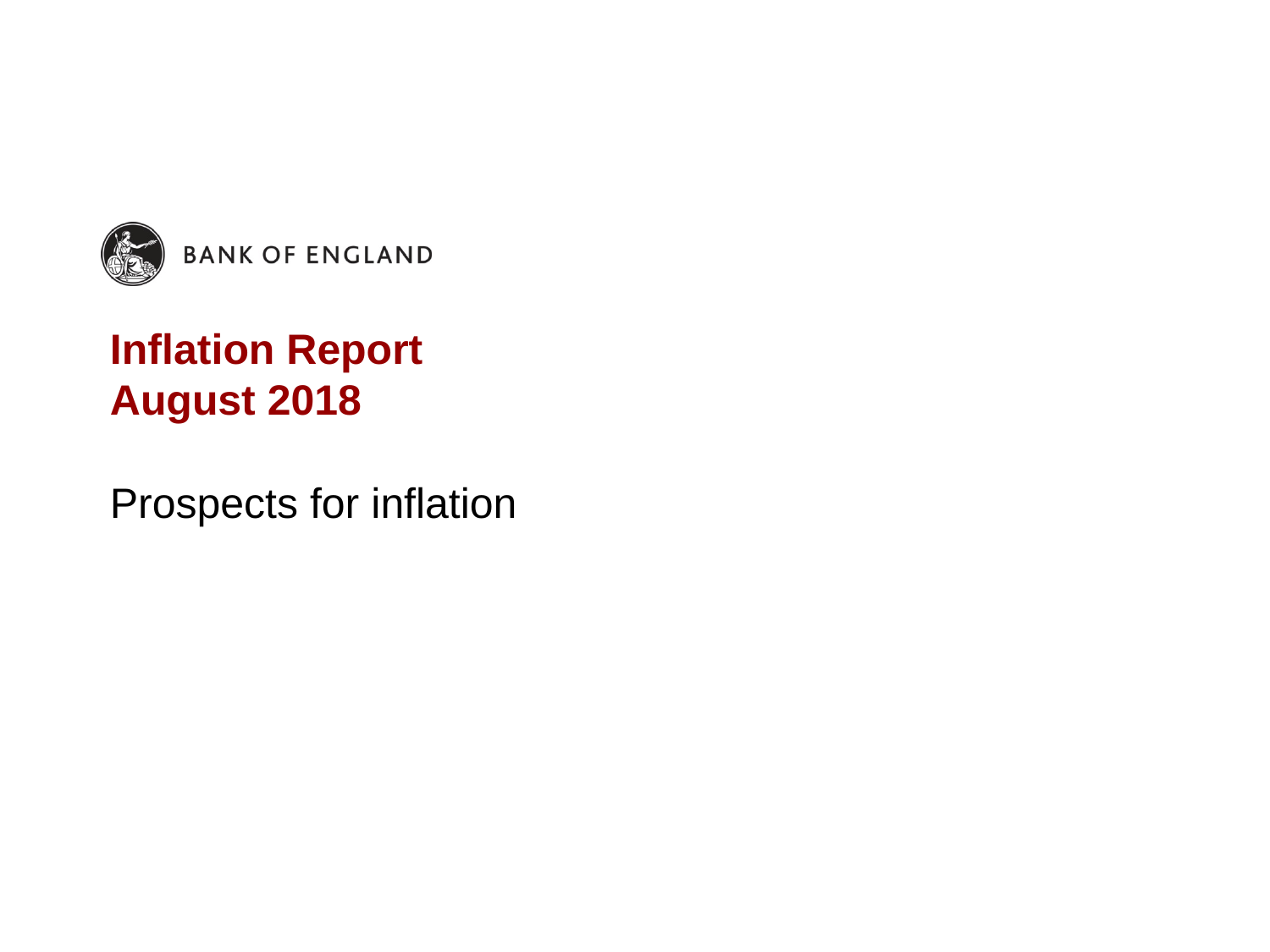

# Inflation Report August 2018
Prospects for inflation